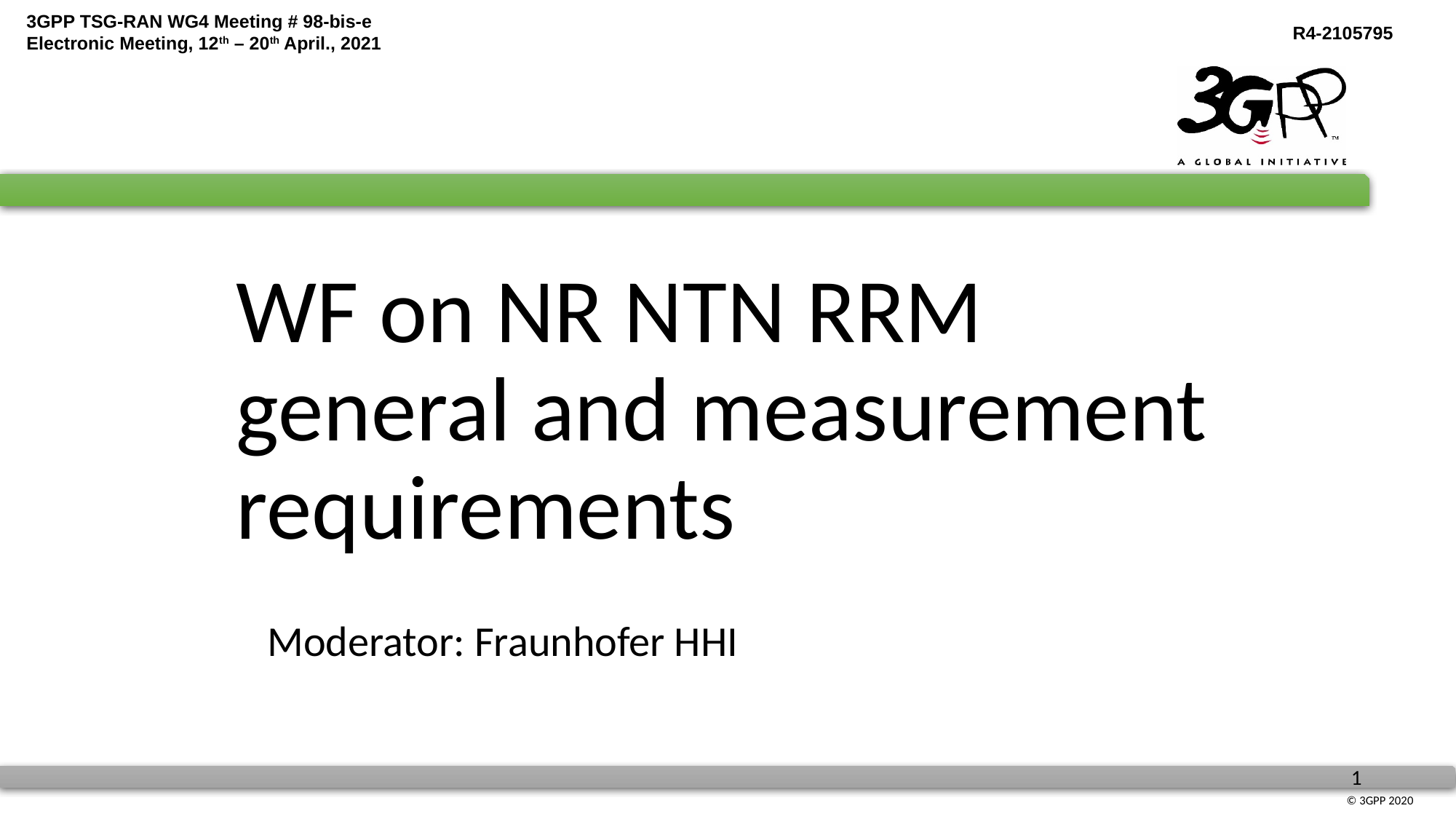

# WF on NR NTN RRM general and measurement requirements

Moderator: Fraunhofer HHI